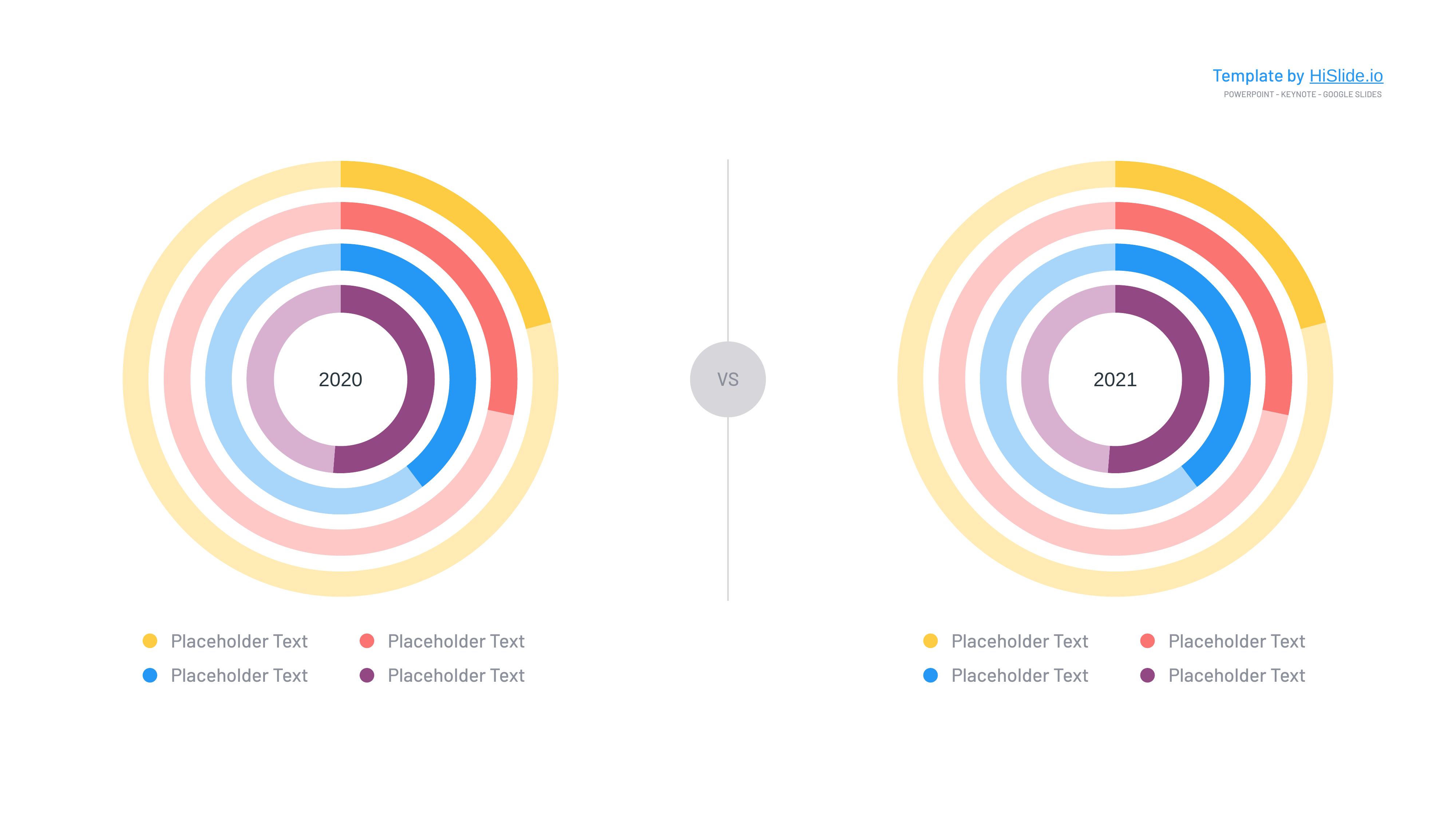

Template by HiSlide.io
PowerPoint - Keynote - Google Slides

### Chart

| Category | Region 1 |
|---|---|
| April | 20.0 |
| May | 76.0 |

### Chart

| Category | Region 1 |
|---|---|
| April | 20.0 |
| May | 76.0 |

### Chart

| Category | Region 1 |
|---|---|
| April | 30.0 |
| May | 76.0 |

### Chart

| Category | Region 1 |
|---|---|
| April | 30.0 |
| May | 76.0 |

### Chart

| Category | Region 1 |
|---|---|
| April | 50.0 |
| May | 76.0 |

### Chart

| Category | Region 1 |
|---|---|
| April | 50.0 |
| May | 76.0 |

### Chart

| Category | Region 1 |
|---|---|
| April | 80.0 |
| May | 76.0 |

### Chart

| Category | Region 1 |
|---|---|
| April | 80.0 |
| May | 76.0 |

VS
2020
2021
Placeholder Text

Placeholder Text

Placeholder Text

Placeholder Text

Placeholder Text

Placeholder Text

Placeholder Text

Placeholder Text